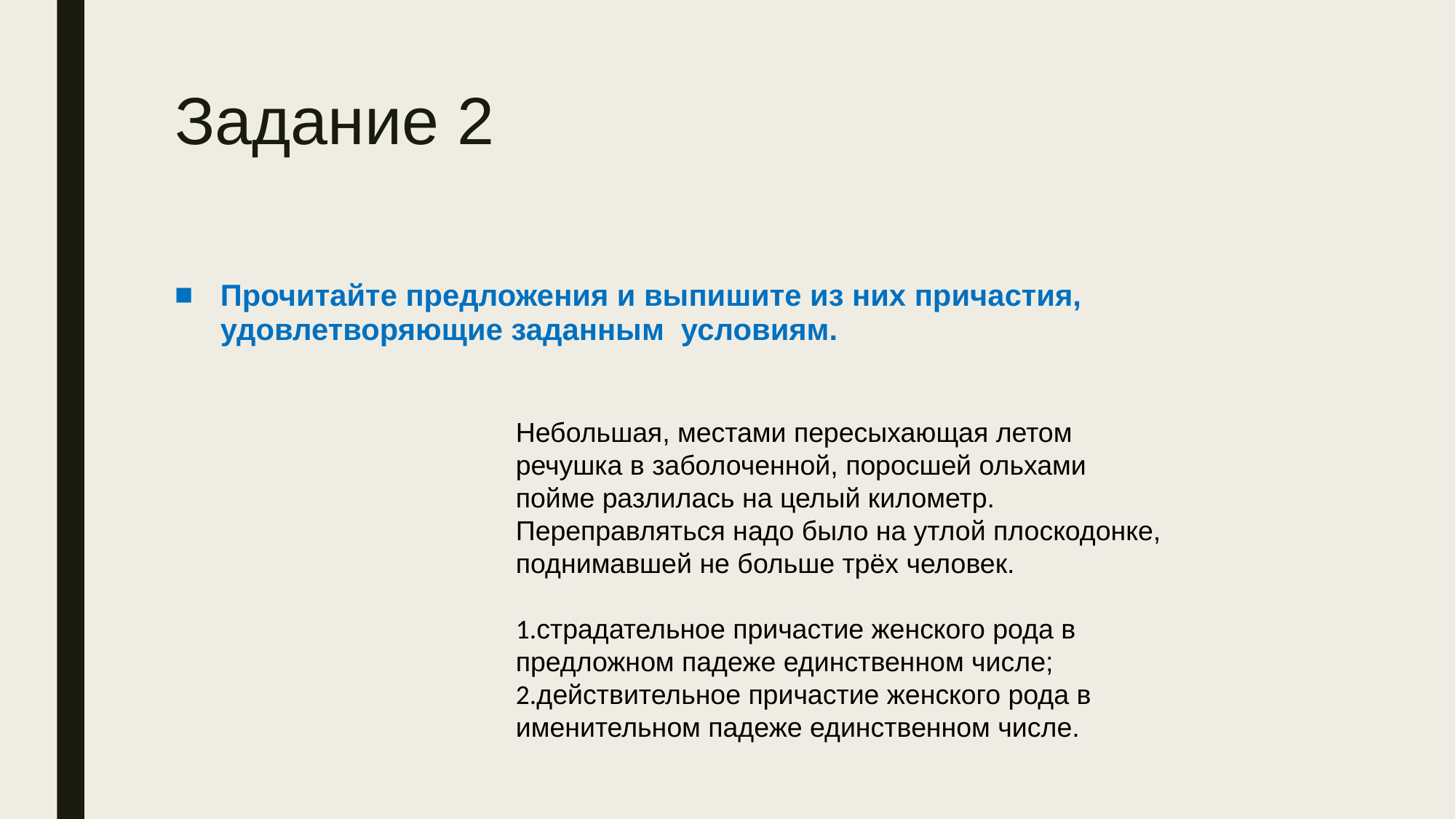

# Задание 2
Прочитайте предложения и выпишите из них причастия, удовлетворяющие заданным  условиям.

Небольшая, местами пересыхающая летом речушка в заболоченной, поросшей ольхами пойме разлилась на целый километр. Переправляться надо было на утлой плоскодонке, поднимавшей не больше трёх человек.

1.страдательное причастие женского рода в предложном падеже единственном числе;
2.действительное причастие женского рода в именительном падеже единственном числе.